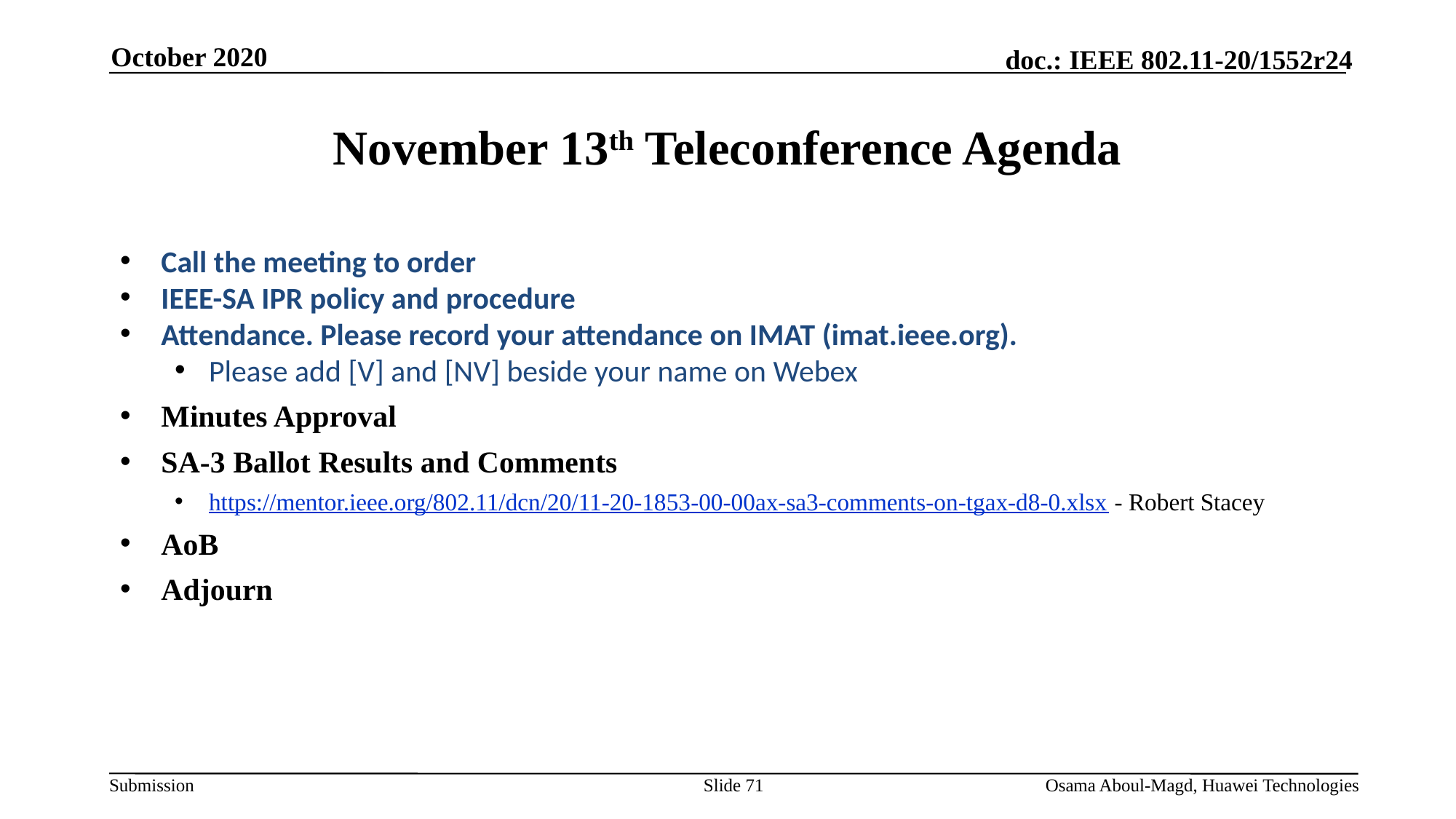

October 2020
# November 13th Teleconference Agenda
Call the meeting to order
IEEE-SA IPR policy and procedure
Attendance. Please record your attendance on IMAT (imat.ieee.org).
Please add [V] and [NV] beside your name on Webex
Minutes Approval
SA-3 Ballot Results and Comments
https://mentor.ieee.org/802.11/dcn/20/11-20-1853-00-00ax-sa3-comments-on-tgax-d8-0.xlsx - Robert Stacey
AoB
Adjourn

Slide 71
Osama Aboul-Magd, Huawei Technologies